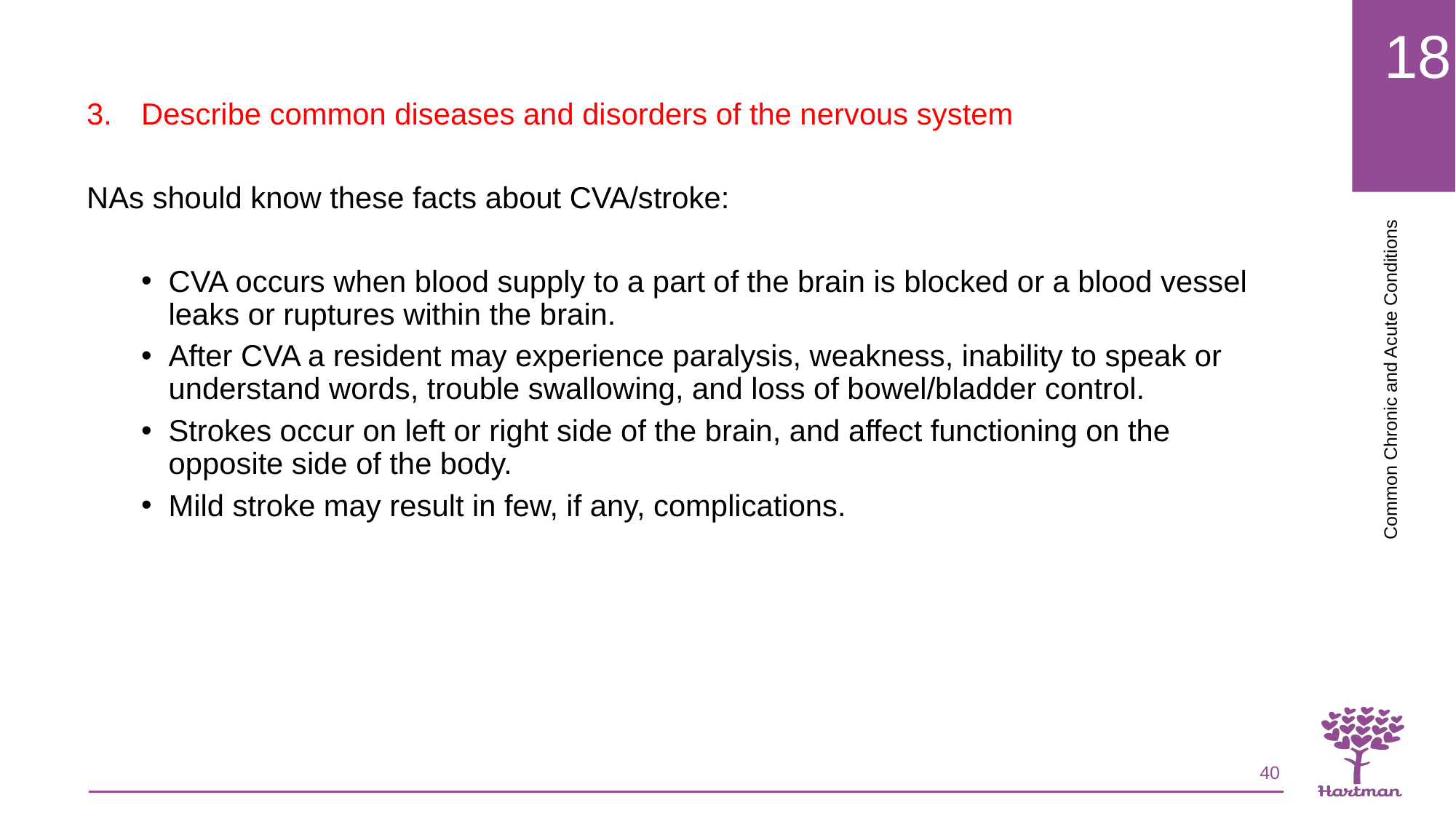

Describe common diseases and disorders of the nervous system

NAs should know these facts about CVA/stroke:

CVA occurs when blood supply to a part of the brain is blocked or a blood vessel leaks or ruptures within the brain.
After CVA a resident may experience paralysis, weakness, inability to speak or understand words, trouble swallowing, and loss of bowel/bladder control.
Strokes occur on left or right side of the brain, and affect functioning on the opposite side of the body.
Mild stroke may result in few, if any, complications.

40